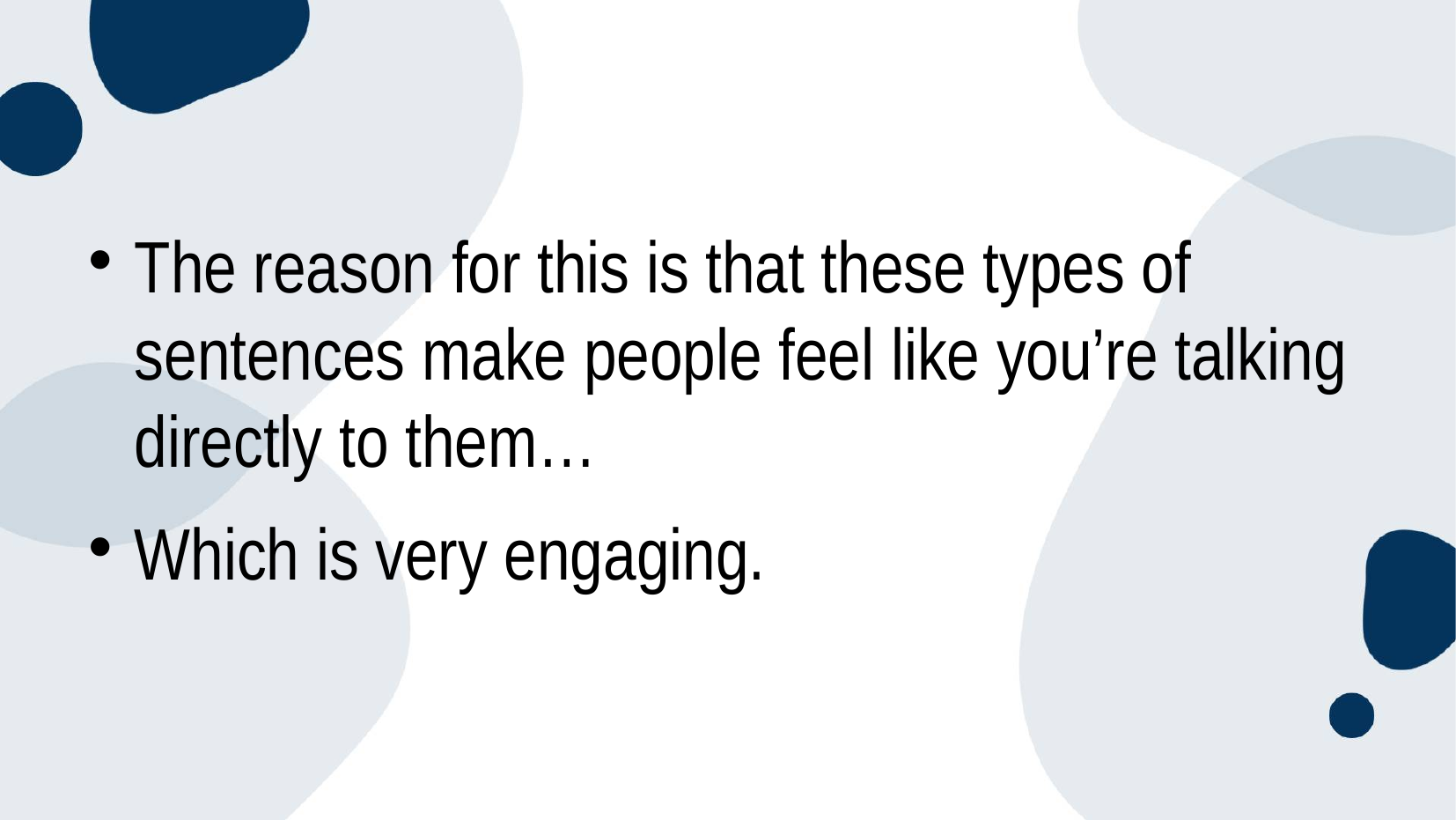

#
The reason for this is that these types of sentences make people feel like you’re talking directly to them…
Which is very engaging.